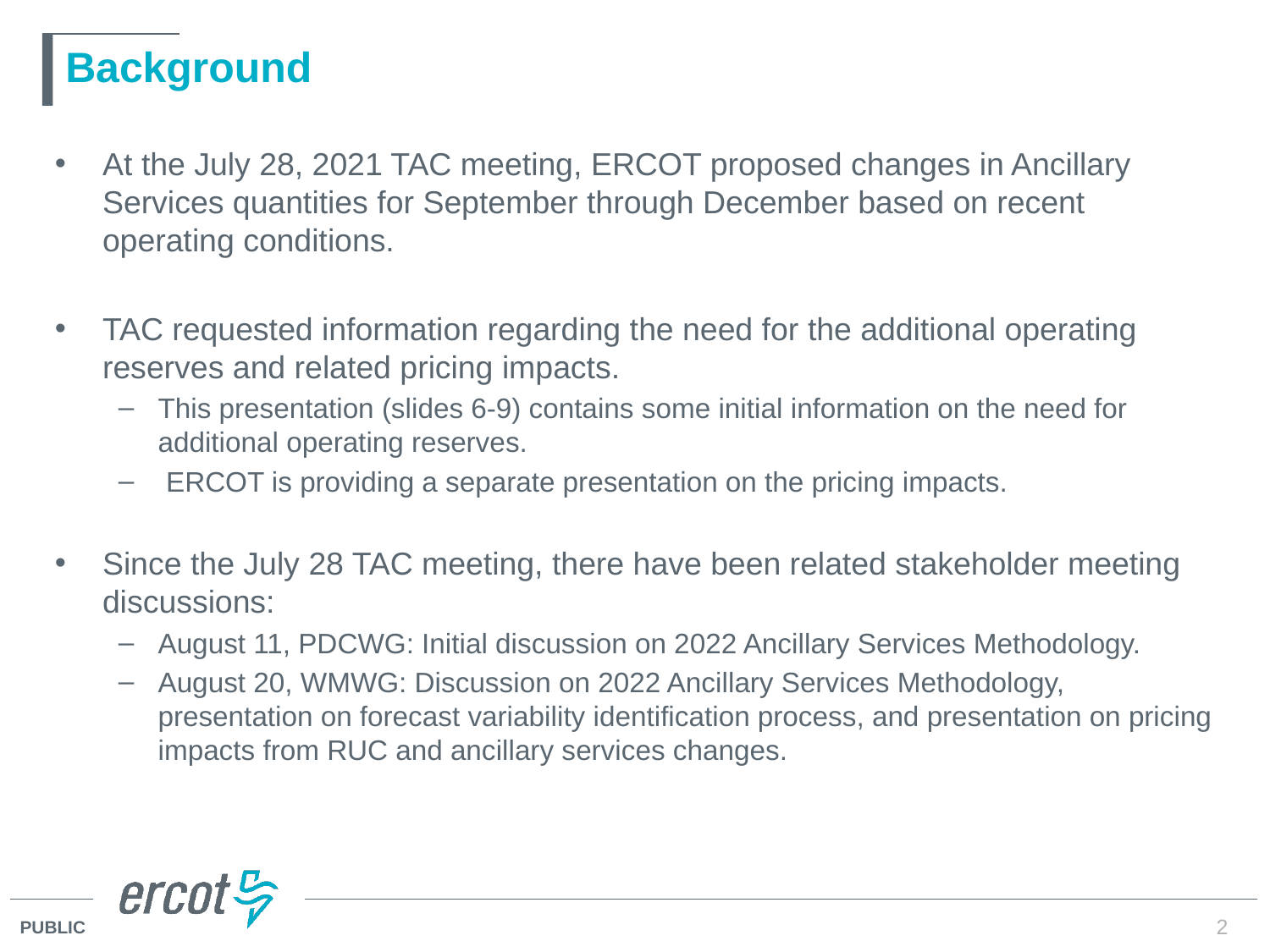

# Background
At the July 28, 2021 TAC meeting, ERCOT proposed changes in Ancillary Services quantities for September through December based on recent operating conditions.

TAC requested information regarding the need for the additional operating reserves and related pricing impacts.
This presentation (slides 6-9) contains some initial information on the need for additional operating reserves.
 ERCOT is providing a separate presentation on the pricing impacts.

Since the July 28 TAC meeting, there have been related stakeholder meeting discussions:
August 11, PDCWG: Initial discussion on 2022 Ancillary Services Methodology.
August 20, WMWG: Discussion on 2022 Ancillary Services Methodology, presentation on forecast variability identification process, and presentation on pricing impacts from RUC and ancillary services changes.

2